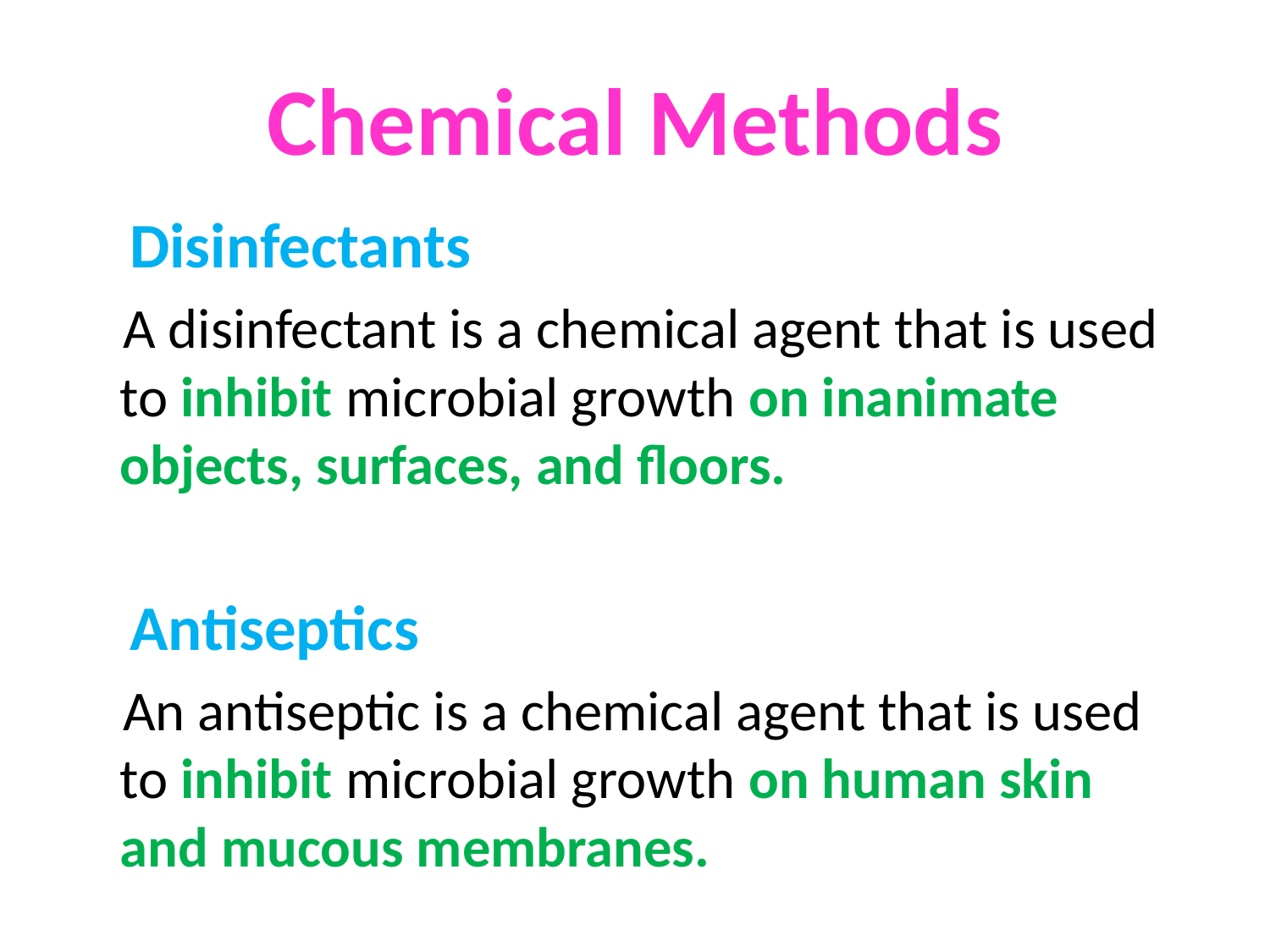

# Chemical Methods
    Disinfectants
    A disinfectant is a chemical agent that is used to inhibit microbial growth on inanimate objects, surfaces, and floors.

    Antiseptics
    An antiseptic is a chemical agent that is used to inhibit microbial growth on human skin and mucous membranes.